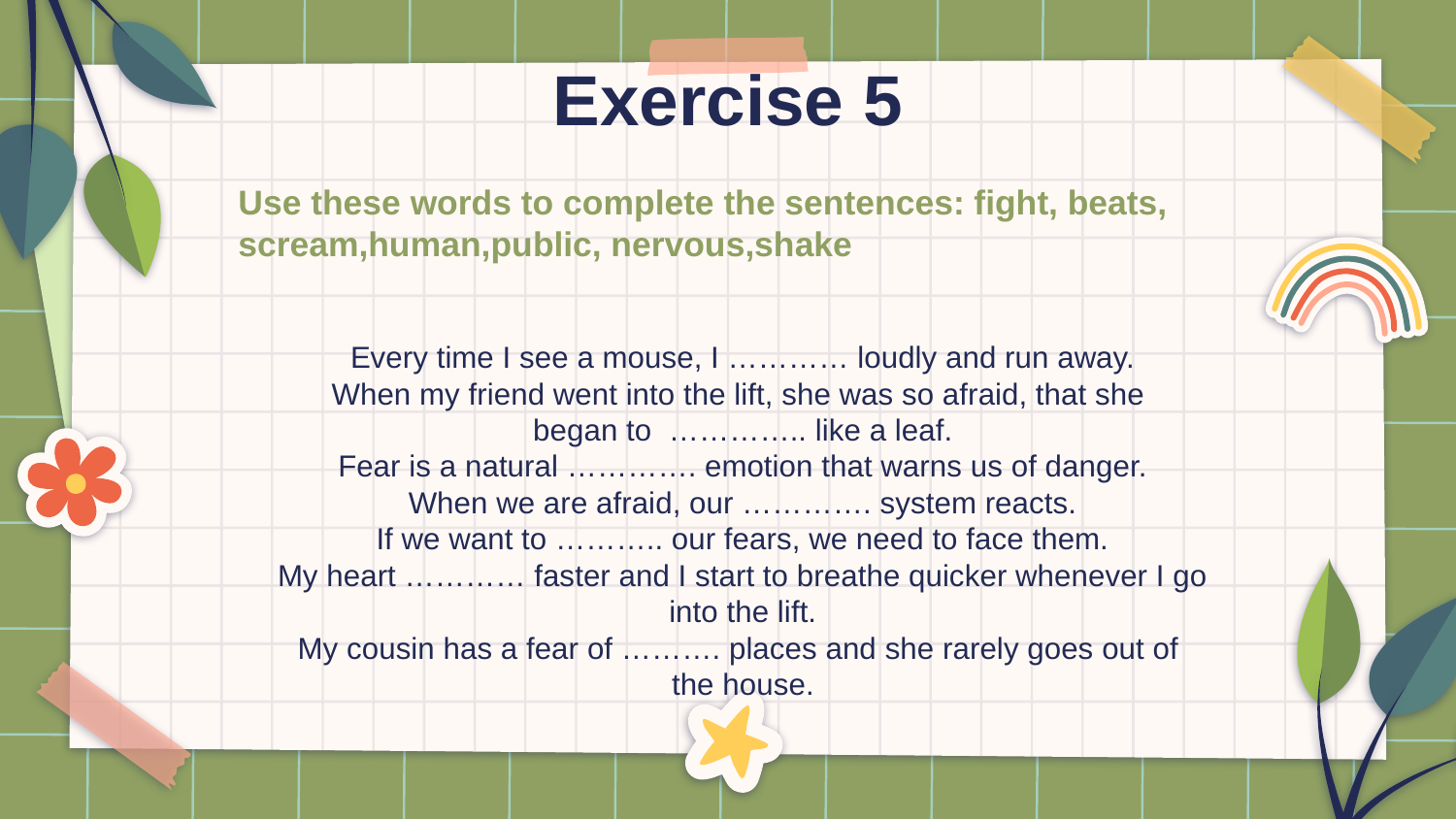

# Exercise 5
Use these words to complete the sentences: fight, beats, scream,human,public, nervous,shake

Every time I see a mouse, I ………… loudly and run away.
When my friend went into the lift, she was so afraid, that she
began to  ………….. like a leaf.
Fear is a natural …………. emotion that warns us of danger.
When we are afraid, our …………. system reacts.
If we want to ……….. our fears, we need to face them.
My heart ………… faster and I start to breathe quicker whenever I go into the lift.
My cousin has a fear of ………. places and she rarely goes out of
the house.